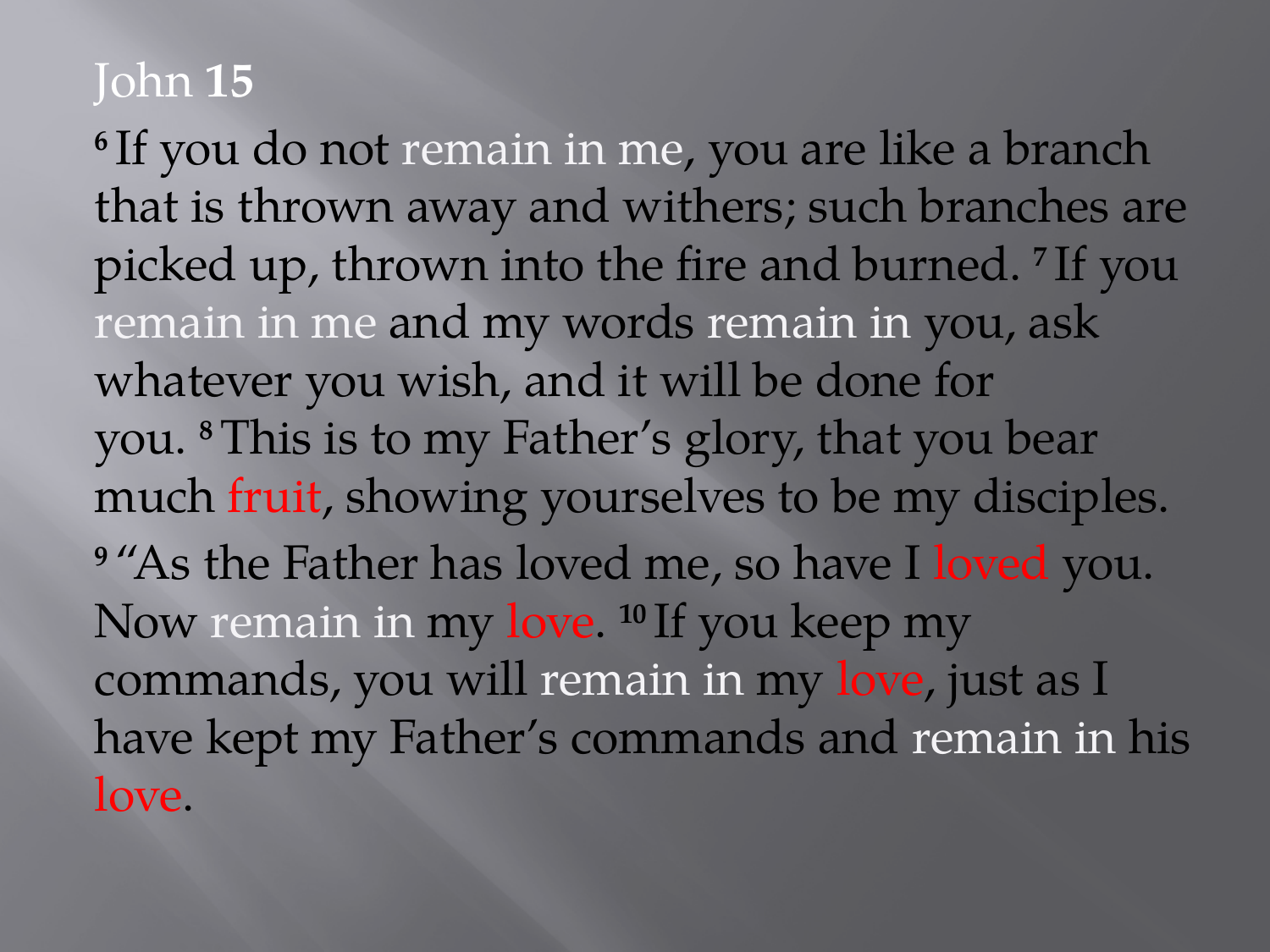

#
John 15
6 If you do not remain in me, you are like a branch that is thrown away and withers; such branches are picked up, thrown into the fire and burned. 7 If you remain in me and my words remain in you, ask whatever you wish, and it will be done for you. 8 This is to my Father’s glory, that you bear much fruit, showing yourselves to be my disciples.
9 “As the Father has loved me, so have I loved you. Now remain in my love. 10 If you keep my commands, you will remain in my love, just as I have kept my Father’s commands and remain in his love.